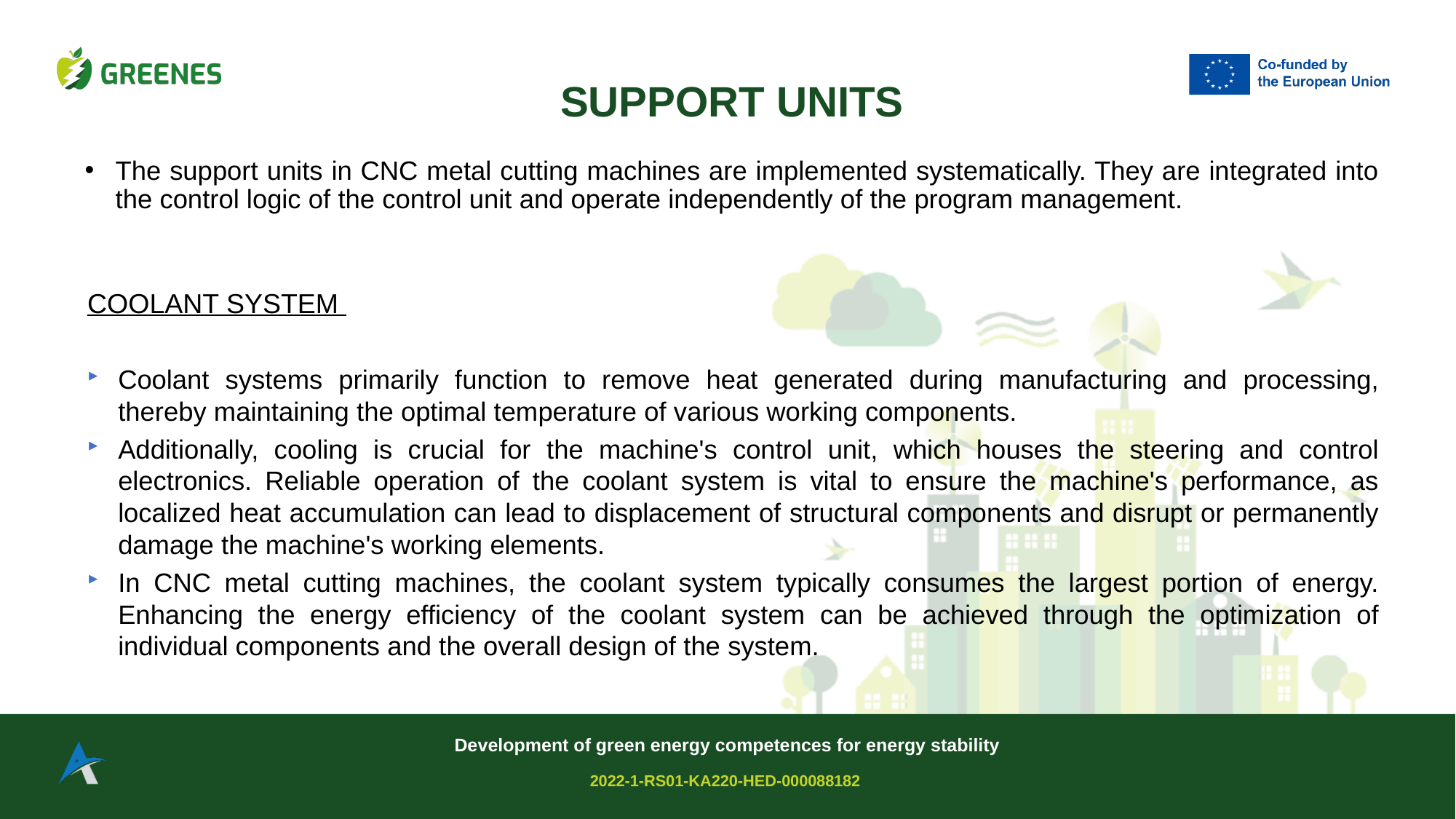

SUPPORT UNITS
The support units in CNC metal cutting machines are implemented systematically. They are integrated into the control logic of the control unit and operate independently of the program management.
COOLANT SYSTEM

Coolant systems primarily function to remove heat generated during manufacturing and processing, thereby maintaining the optimal temperature of various working components.
Additionally, cooling is crucial for the machine's control unit, which houses the steering and control electronics. Reliable operation of the coolant system is vital to ensure the machine's performance, as localized heat accumulation can lead to displacement of structural components and disrupt or permanently damage the machine's working elements.
In CNC metal cutting machines, the coolant system typically consumes the largest portion of energy. Enhancing the energy efficiency of the coolant system can be achieved through the optimization of individual components and the overall design of the system.